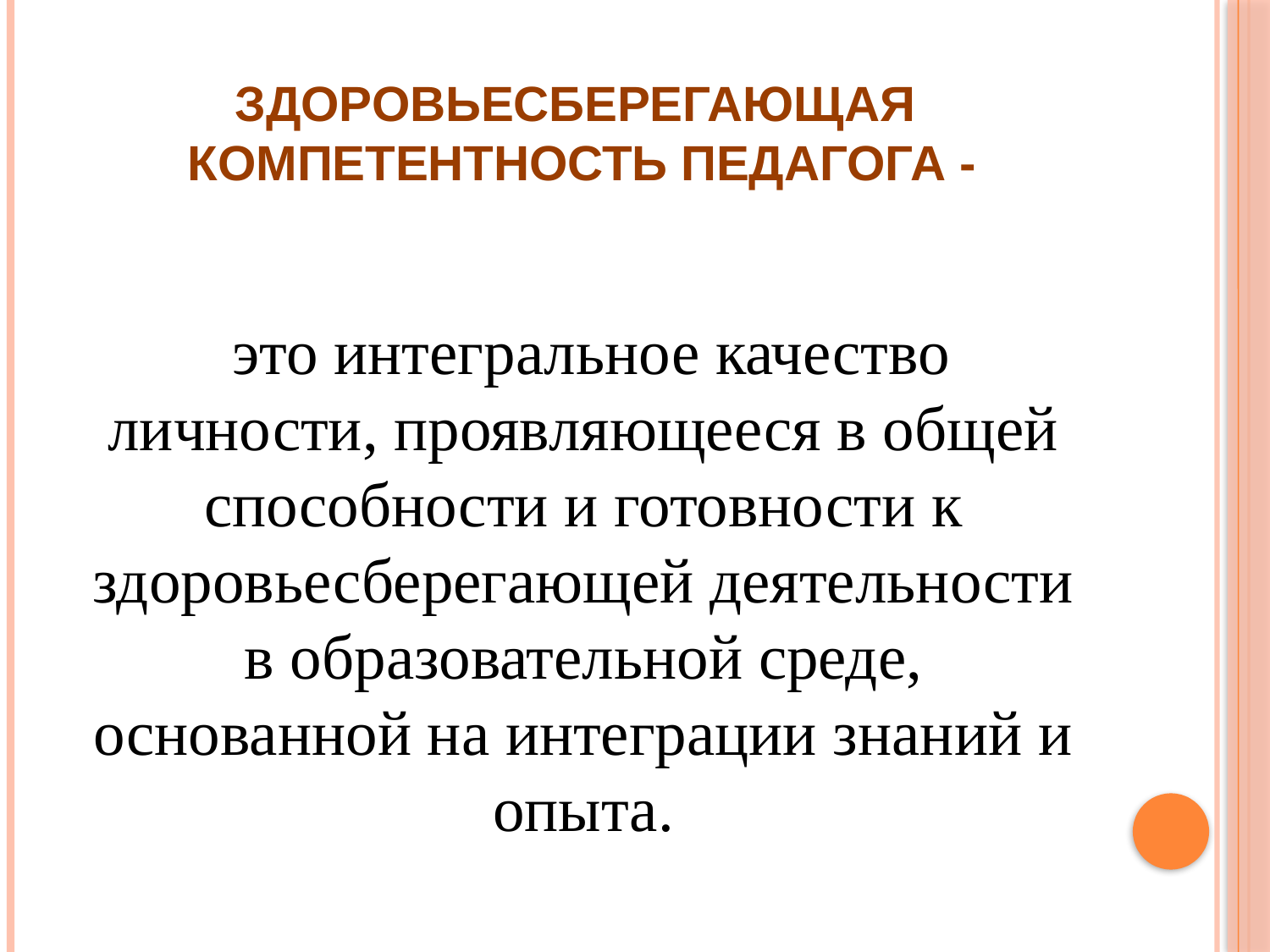

# ЗДОРОВЬЕСБЕРЕГАЮЩАЯ КОМПЕТЕНТНОСТЬ ПЕДАГОГА -

 это интегральное качество личности, проявляющееся в общей способности и готовности к здоровьесберегающей деятельности в образовательной среде, основанной на интеграции знаний и опыта.